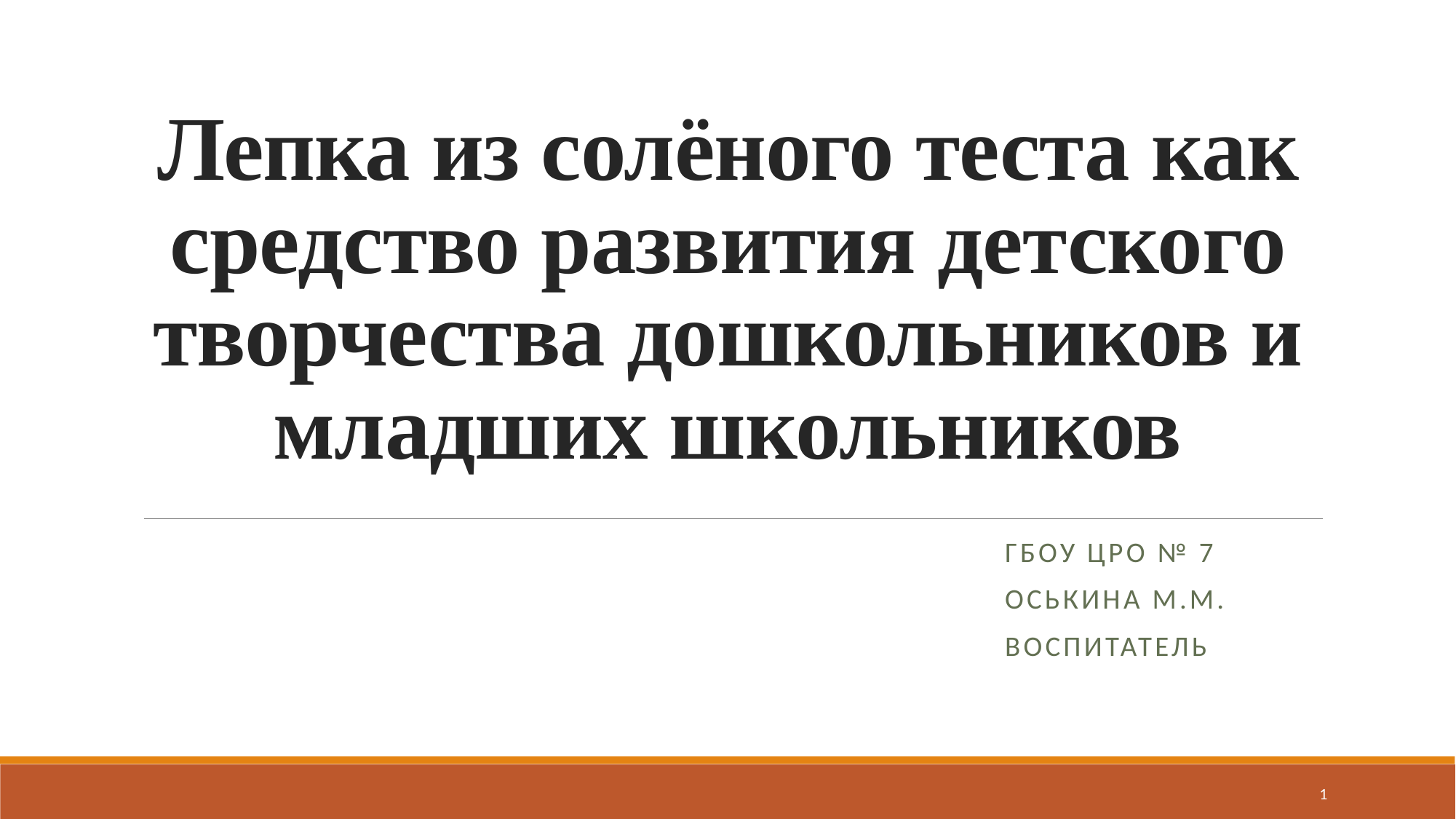

# Лепка из солёного теста как средство развития детского творчества дошкольников и младших школьников
ГБОУ ЦРО № 7
Оськина М.М.
Воспитатель
1